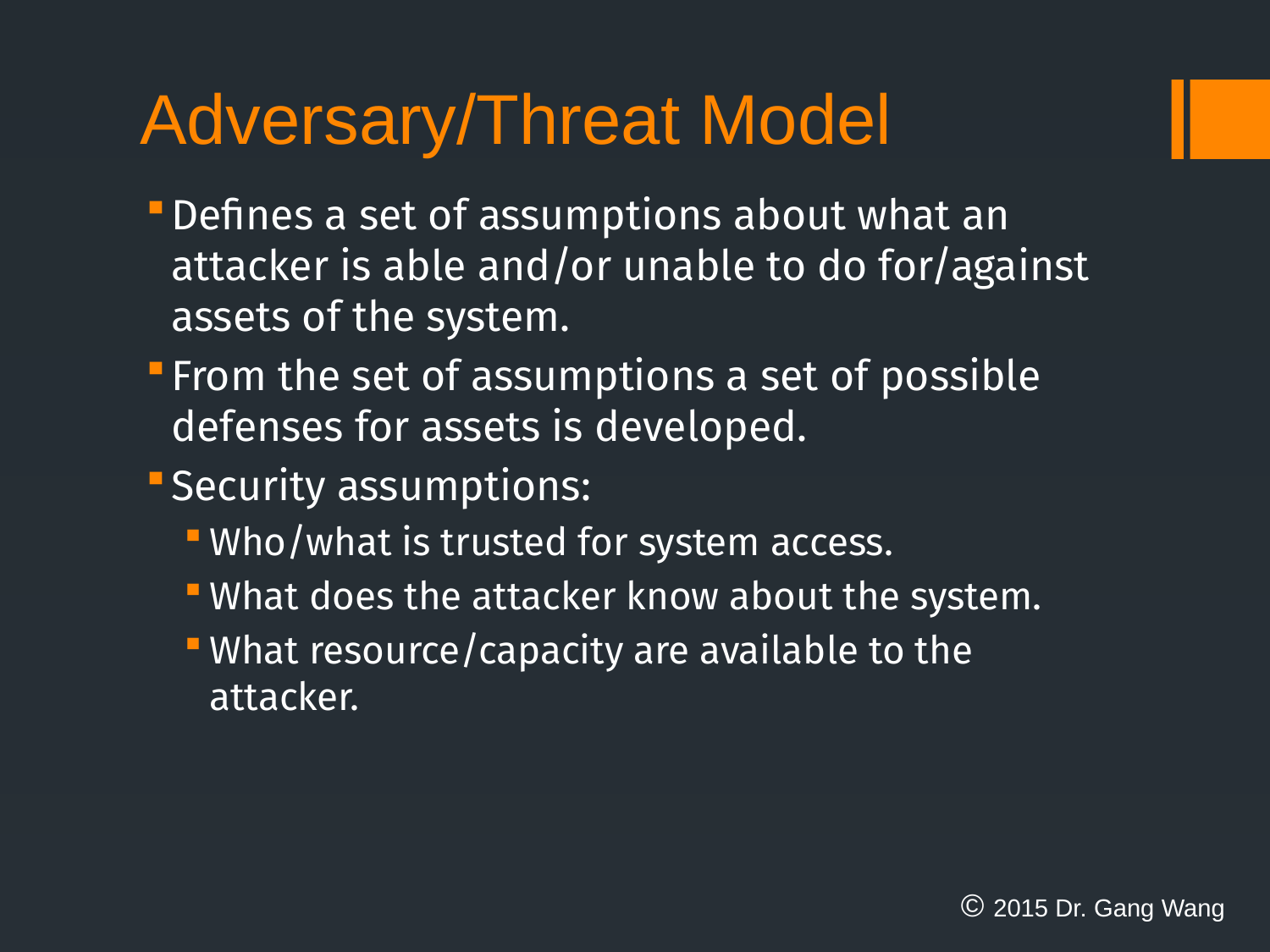

# Adversary/Threat Model
Defines a set of assumptions about what an attacker is able and/or unable to do for/against assets of the system.
From the set of assumptions a set of possible defenses for assets is developed.
Security assumptions:
Who/what is trusted for system access.
What does the attacker know about the system.
What resource/capacity are available to the attacker.

© 2015 Dr. Gang Wang